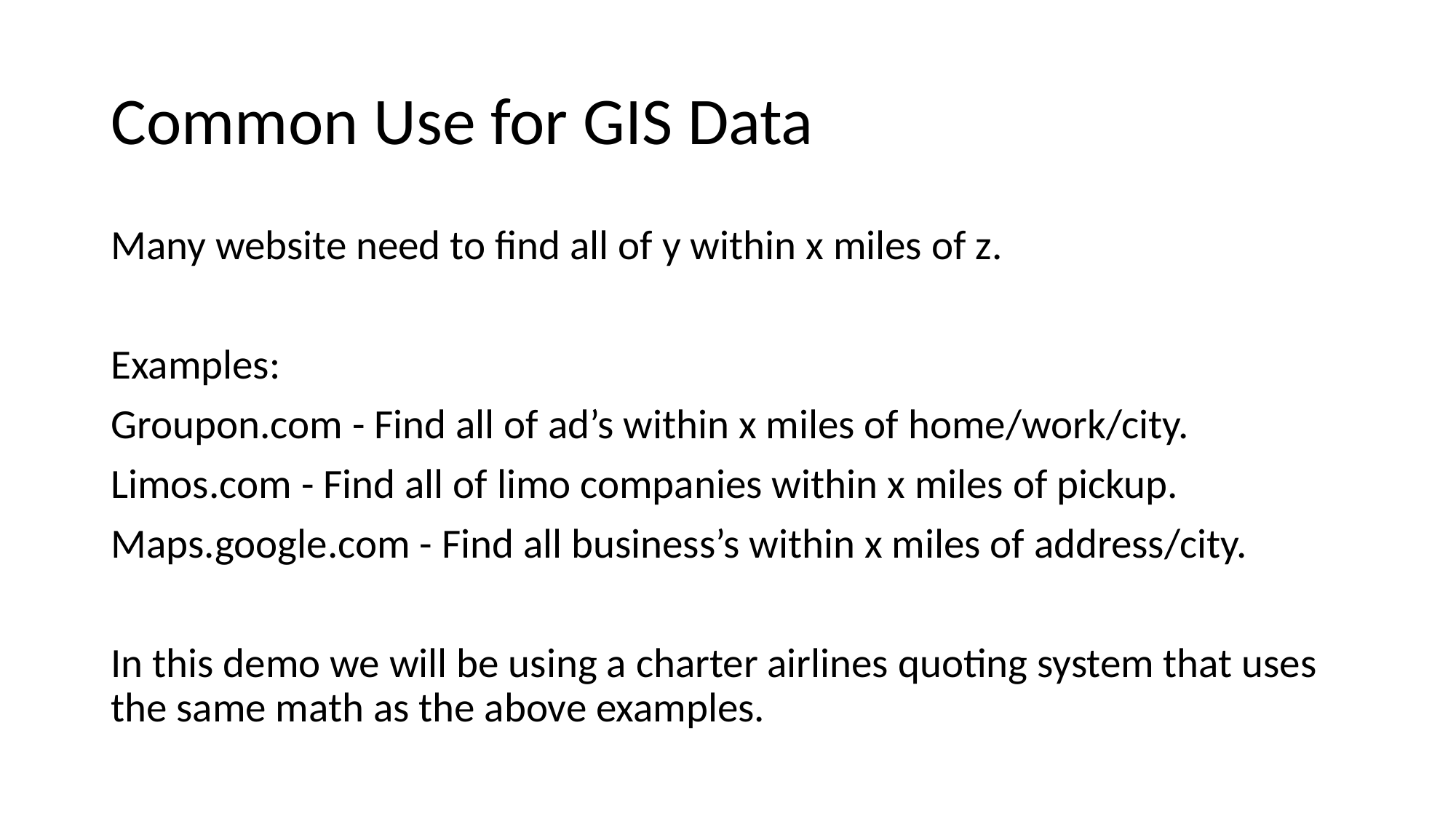

# Common Use for GIS Data
Many website need to find all of y within x miles of z.

Examples:
Groupon.com - Find all of ad’s within x miles of home/work/city.
Limos.com - Find all of limo companies within x miles of pickup.
Maps.google.com - Find all business’s within x miles of address/city.

In this demo we will be using a charter airlines quoting system that uses the same math as the above examples.